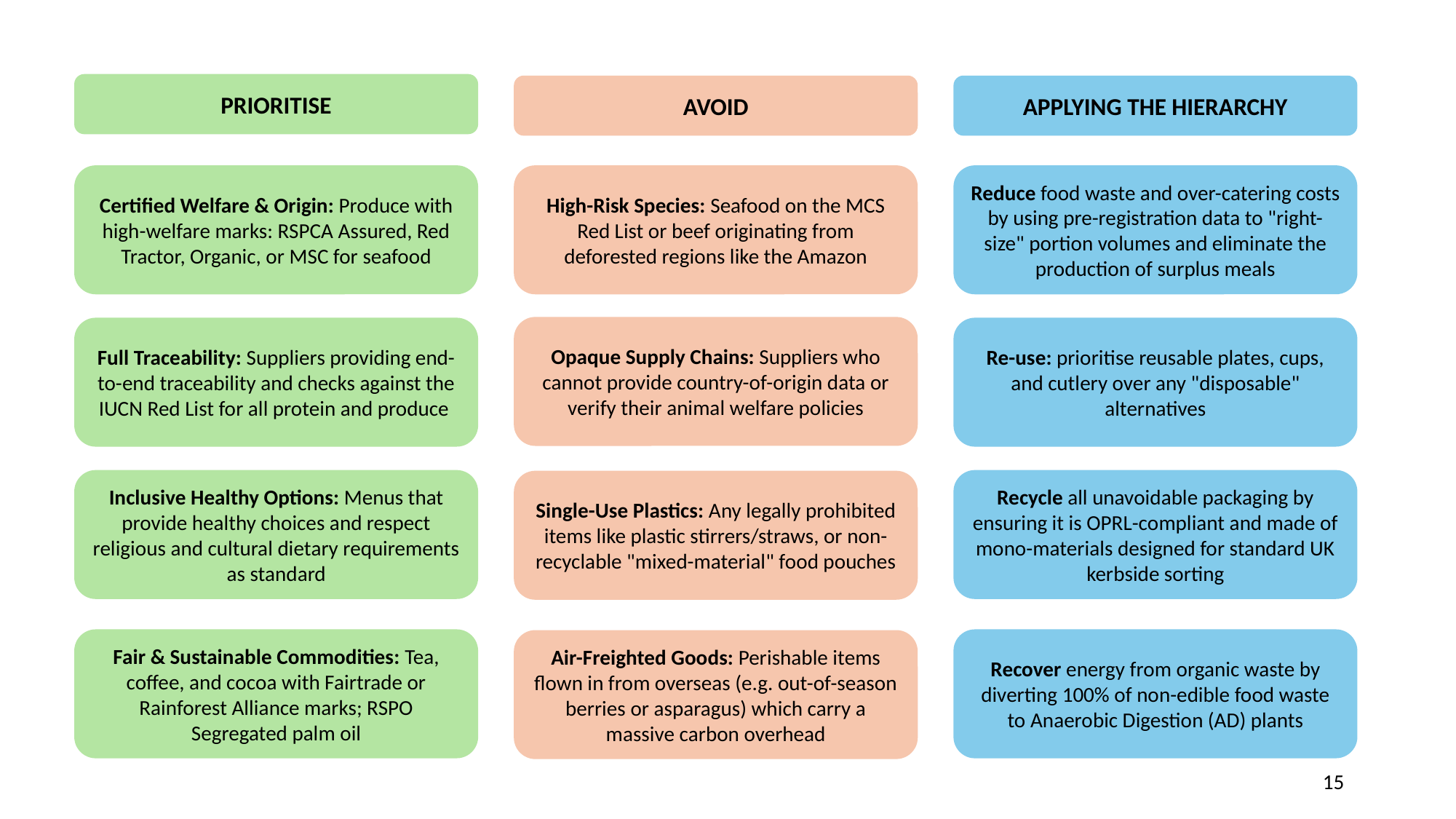

PRIORITISE
AVOID
APPLYING THE HIERARCHY
High-Risk Species: Seafood on the MCS Red List or beef originating from deforested regions like the Amazon
Certified Welfare & Origin: Produce with high-welfare marks: RSPCA Assured, Red Tractor, Organic, or MSC for seafood
Reduce food waste and over-catering costs by using pre-registration data to "right-size" portion volumes and eliminate the production of surplus meals
Opaque Supply Chains: Suppliers who cannot provide country-of-origin data or verify their animal welfare policies
Full Traceability: Suppliers providing end-to-end traceability and checks against the IUCN Red List for all protein and produce
Re-use: prioritise reusable plates, cups, and cutlery over any "disposable" alternatives
Inclusive Healthy Options: Menus that provide healthy choices and respect religious and cultural dietary requirements as standard
Recycle all unavoidable packaging by ensuring it is OPRL-compliant and made of mono-materials designed for standard UK kerbside sorting
Single-Use Plastics: Any legally prohibited items like plastic stirrers/straws, or non-recyclable "mixed-material" food pouches
Fair & Sustainable Commodities: Tea, coffee, and cocoa with Fairtrade or Rainforest Alliance marks; RSPO Segregated palm oil
Recover energy from organic waste by diverting 100% of non-edible food waste to Anaerobic Digestion (AD) plants
Air-Freighted Goods: Perishable items flown in from overseas (e.g. out-of-season berries or asparagus) which carry a massive carbon overhead
15